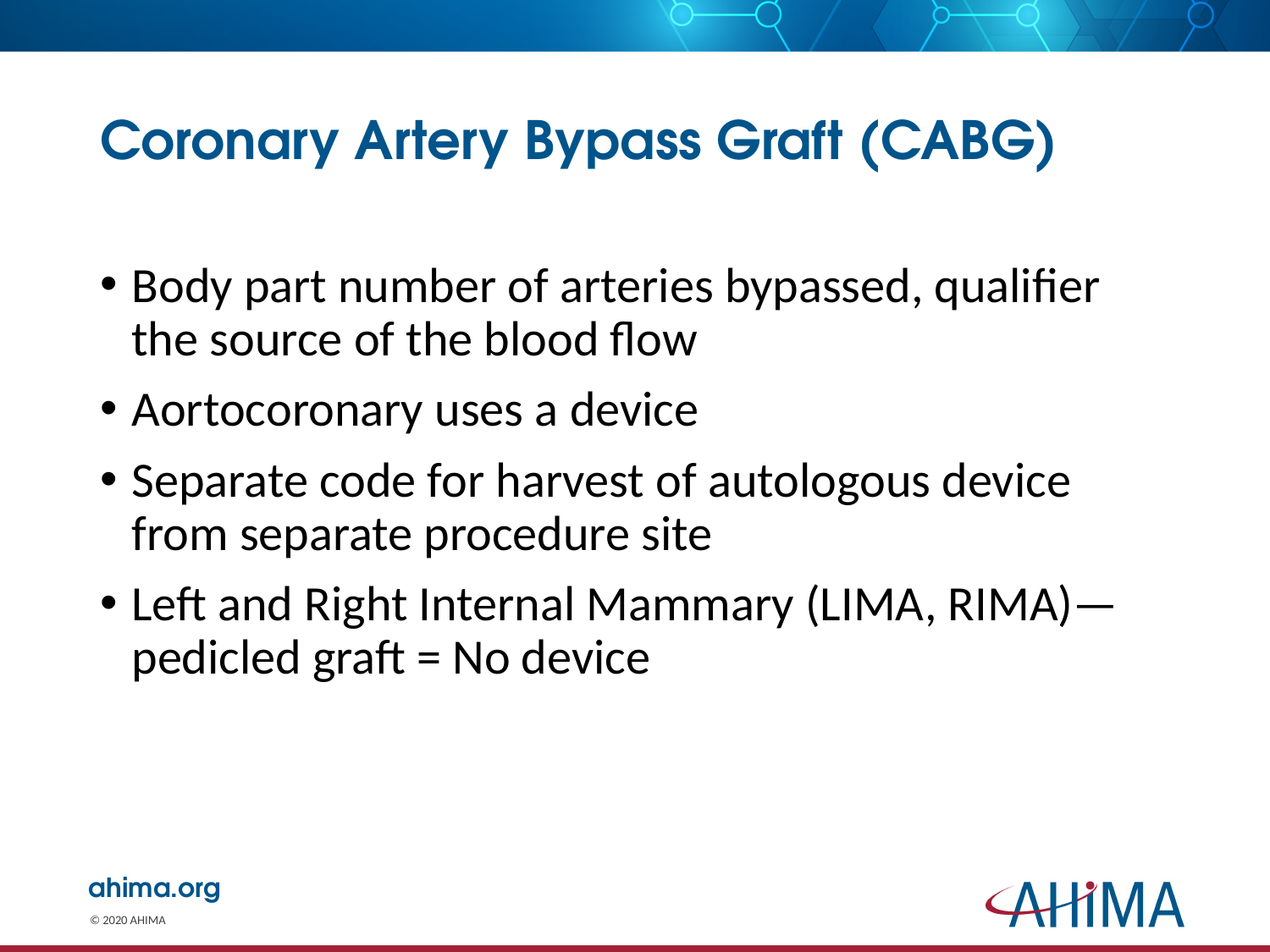

# Coronary Artery Bypass Graft (CABG)
Body part number of arteries bypassed, qualifier the source of the blood flow
Aortocoronary uses a device
Separate code for harvest of autologous device from separate procedure site
Left and Right Internal Mammary (LIMA, RIMA)—pedicled graft = No device